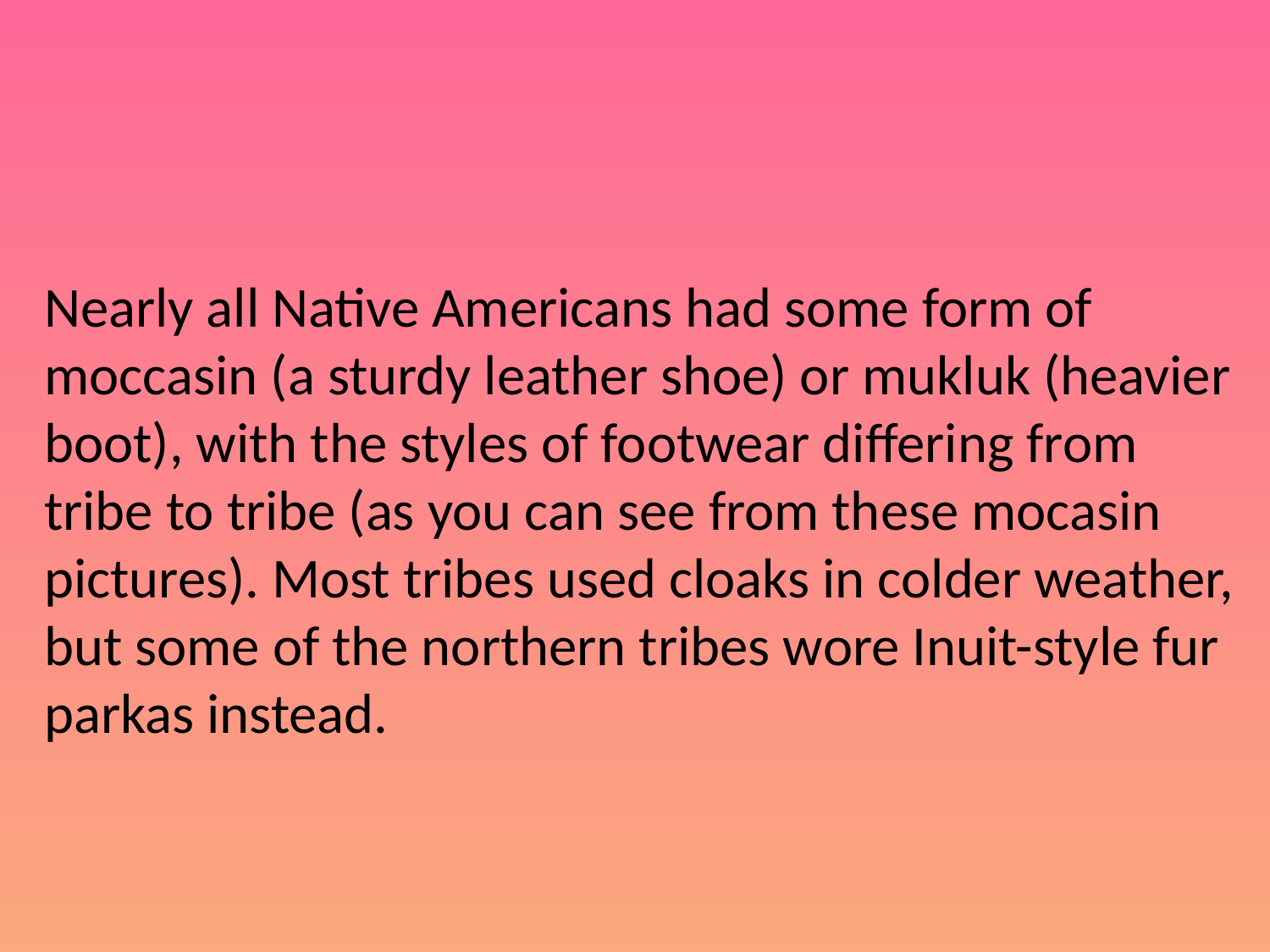

Nearly all Native Americans had some form of moccasin (a sturdy leather shoe) or mukluk (heavier boot), with the styles of footwear differing from tribe to tribe (as you can see from these mocasin pictures). Most tribes used cloaks in colder weather, but some of the northern tribes wore Inuit-style fur parkas instead.